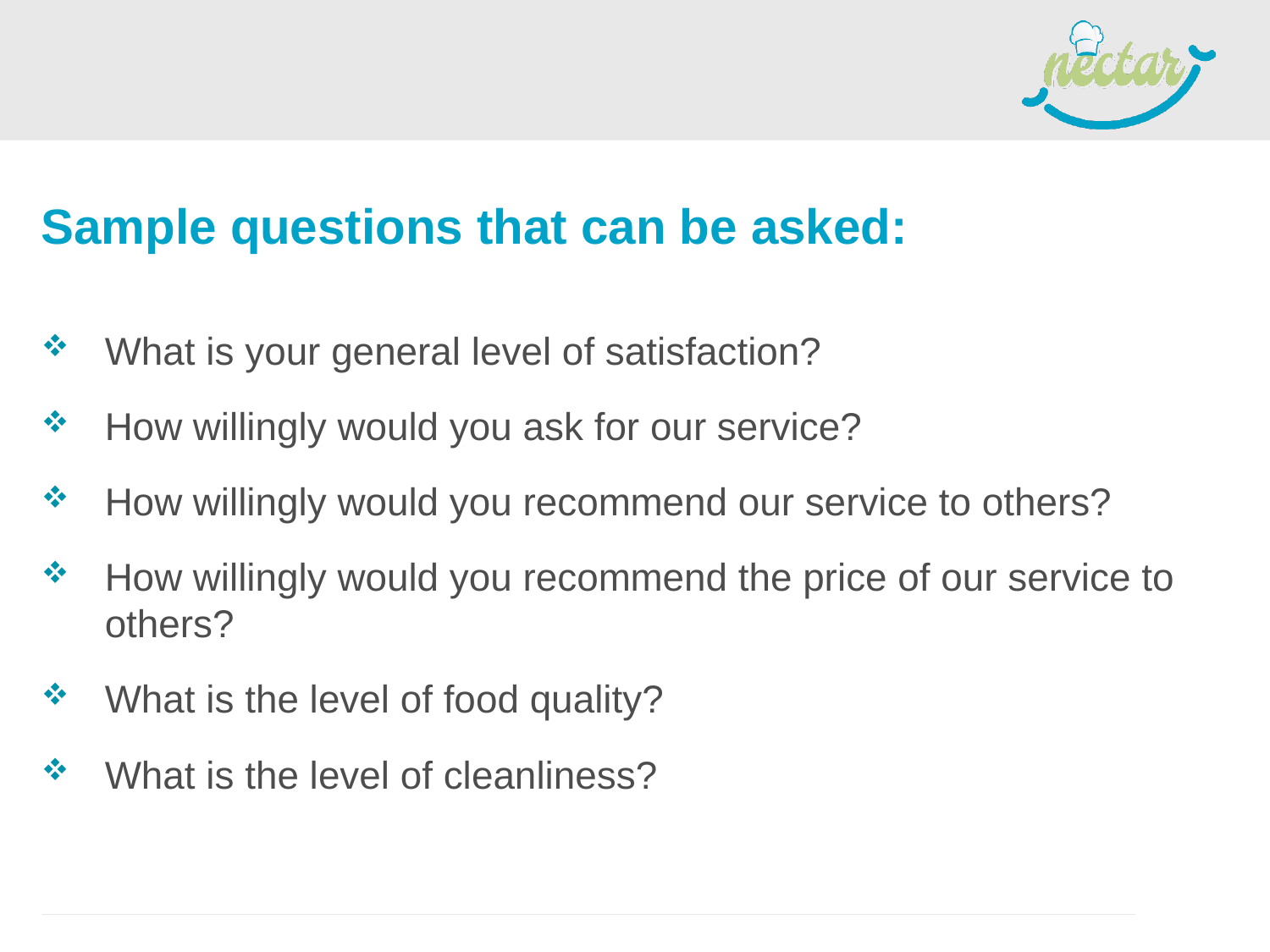

#
Sample questions that can be asked:
What is your general level of satisfaction?
How willingly would you ask for our service?
How willingly would you recommend our service to others?
How willingly would you recommend the price of our service to others?
What is the level of food quality?
What is the level of cleanliness?